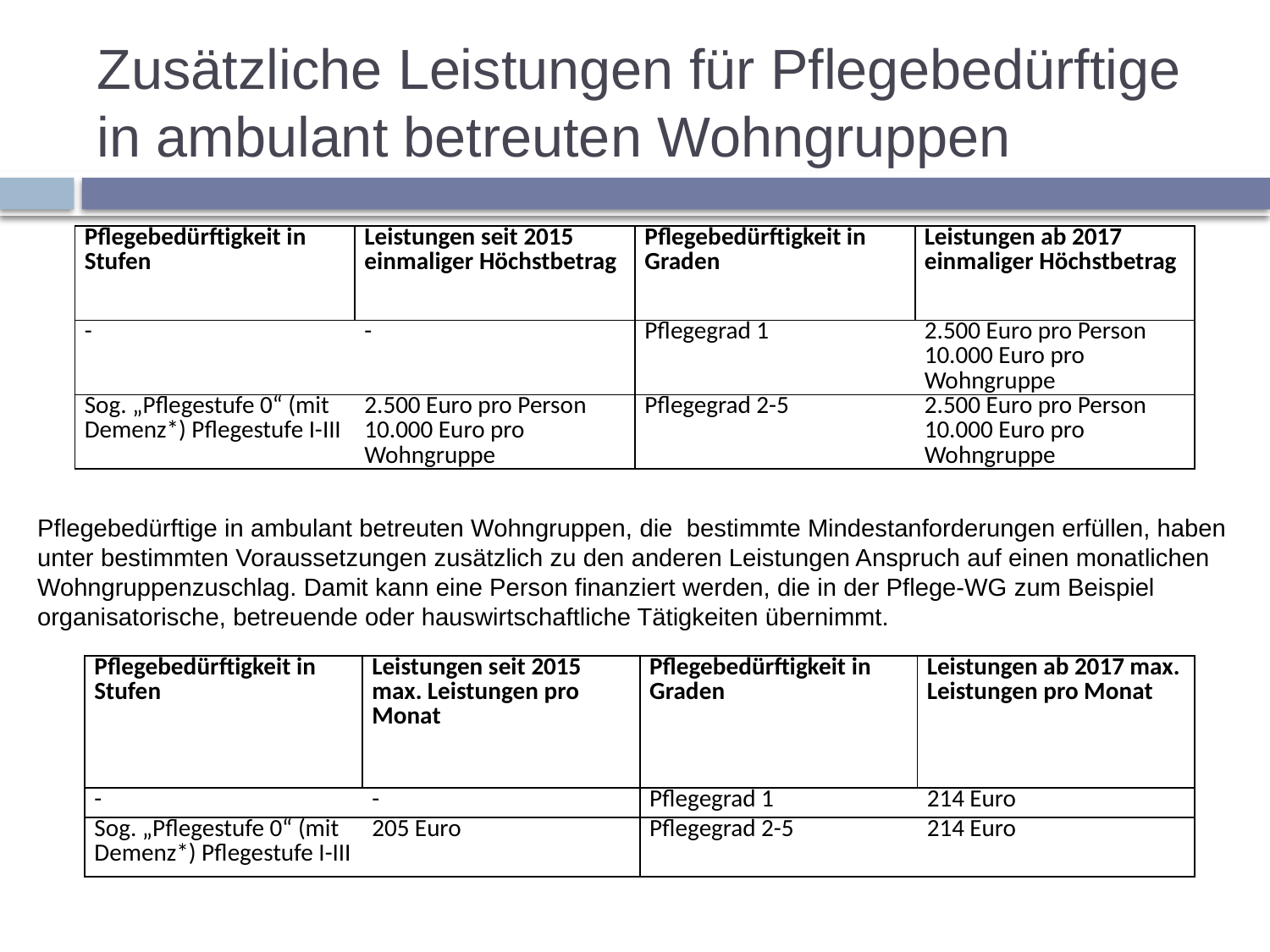

# Zusätzliche Leistungen für Pflegebedürftige in ambulant betreuten Wohngruppen
| Pflegebedürftigkeit in Stufen | Leistungen seit 2015 einmaliger Höchstbetrag | Pflegebedürftigkeit in Graden | Leistungen ab 2017 einmaliger Höchstbetrag |
| --- | --- | --- | --- |
| - | - | Pflegegrad 1 | 2.500 Euro pro Person 10.000 Euro pro Wohngruppe |
| Sog. „Pflegestufe 0“ (mit Demenz\*) Pflegestufe I-III | 2.500 Euro pro Person 10.000 Euro pro Wohngruppe | Pflegegrad 2-5 | 2.500 Euro pro Person 10.000 Euro pro Wohngruppe |
Pflegebedürftige in ambulant betreuten Wohngruppen, die  bestimmte Mindestanforderungen erfüllen, haben unter bestimmten Voraussetzungen zusätzlich zu den anderen Leistungen Anspruch auf einen monatlichen Wohngruppenzuschlag. Damit kann eine Person finanziert werden, die in der Pflege-WG zum Beispiel organisatorische, betreuende oder hauswirtschaftliche Tätigkeiten übernimmt.
| Pflegebedürftigkeit in Stufen | Leistungen seit 2015 max. Leistungen pro Monat | Pflegebedürftigkeit in Graden | Leistungen ab 2017 max. Leistungen pro Monat |
| --- | --- | --- | --- |
| - | - | Pflegegrad 1 | 214 Euro |
| Sog. „Pflegestufe 0“ (mit Demenz\*) Pflegestufe I-III | 205 Euro | Pflegegrad 2-5 | 214 Euro |